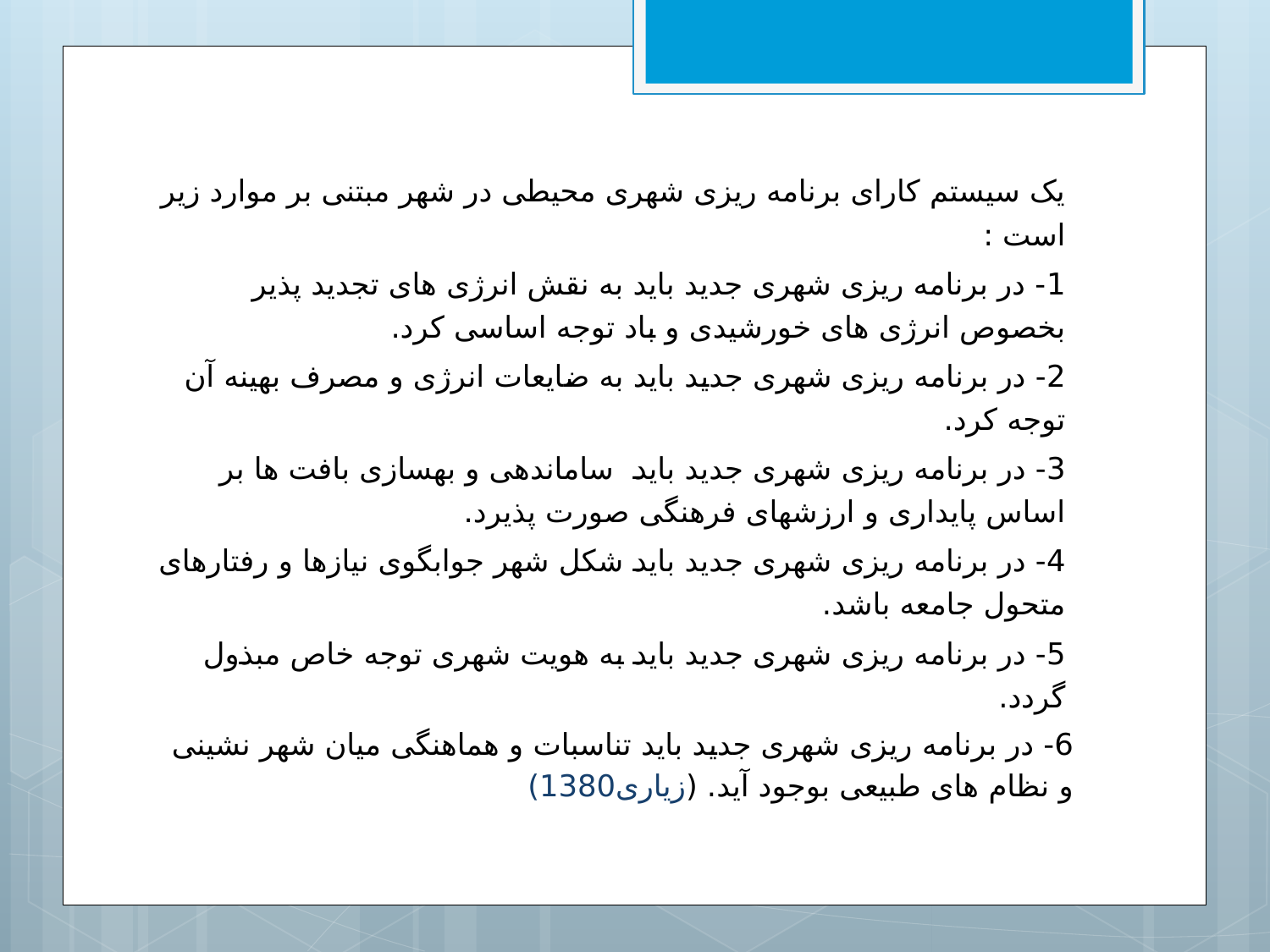

یک سیستم کارای برنامه ریزی شهری محیطی در شهر مبتنی بر موارد زیر است :
1- در برنامه ریزی شهری جدید باید به نقش انرژی های تجدید پذیر بخصوص انرژی های خورشیدی و باد توجه اساسی کرد.
2- در برنامه ریزی شهری جدید باید به ضایعات انرژی و مصرف بهینه آن توجه کرد.
3- در برنامه ریزی شهری جدید باید  ساماندهی و بهسازی بافت ها بر اساس پایداری و ارزشهای فرهنگی صورت پذیرد.
4- در برنامه ریزی شهری جدید باید شکل شهر جوابگوی نیازها و رفتارهای متحول جامعه باشد.
5- در برنامه ریزی شهری جدید باید به هویت شهری توجه خاص مبذول گردد.
6- در برنامه ریزی شهری جدید باید تناسبات و هماهنگی میان شهر نشینی و نظام های طبیعی بوجود آید. (زیاری1380)